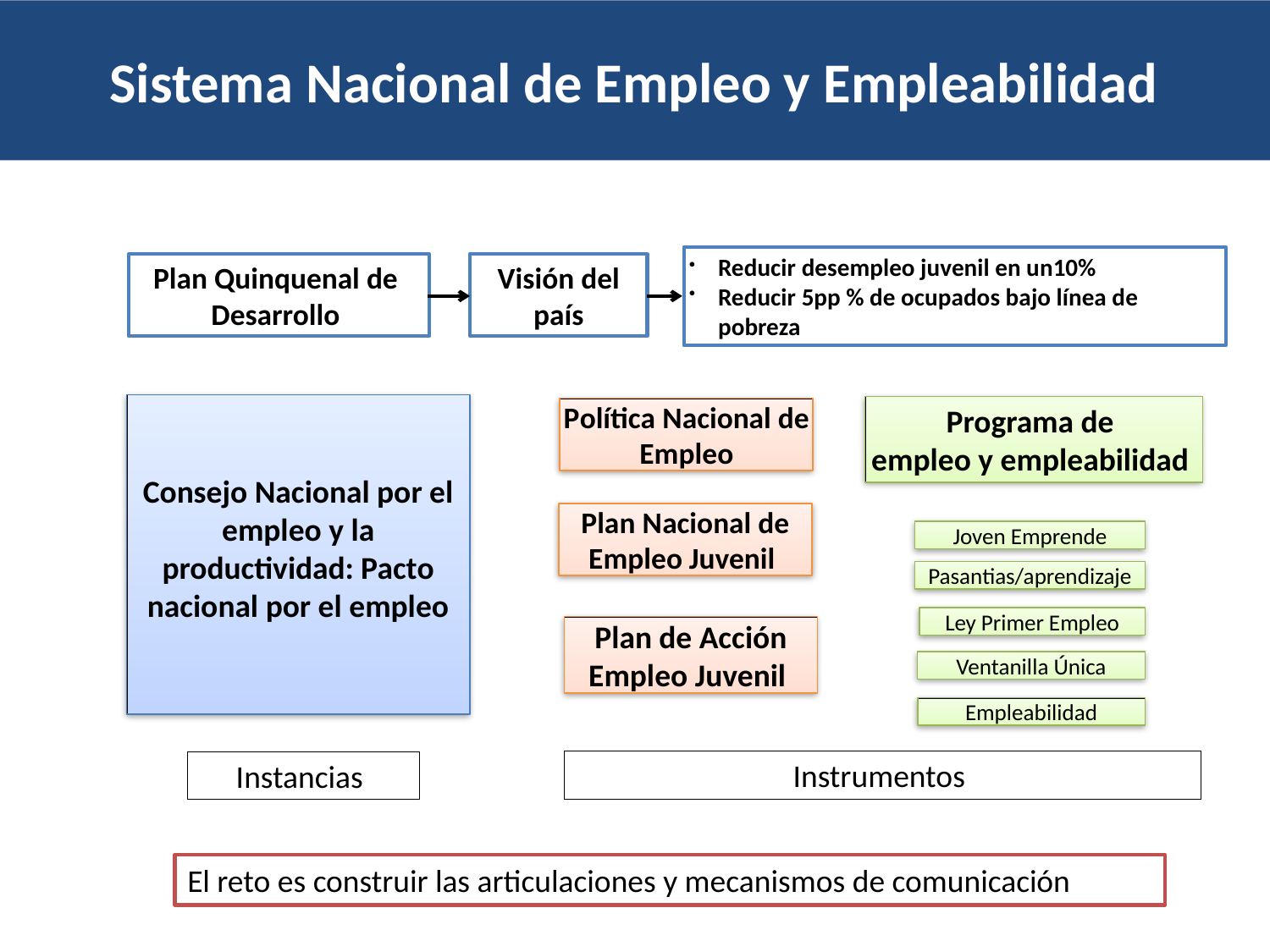

Sistema Nacional de Empleo y Empleabilidad
Reducir desempleo juvenil en un10%
Reducir 5pp % de ocupados bajo línea de pobreza
Plan Quinquenal de
Desarrollo
Visión del país

Consejo Nacional por el empleo y la productividad: Pacto nacional por el empleo

Programa de
empleo y empleabilidad
Política Nacional de Empleo
Plan Nacional de Empleo Juvenil
Joven Emprende
Pasantias/aprendizaje
Ley Primer Empleo
Plan de Acción Empleo Juvenil
Ventanilla Única
Empleabilidad
Instrumentos
Instancias
El reto es construir las articulaciones y mecanismos de comunicación